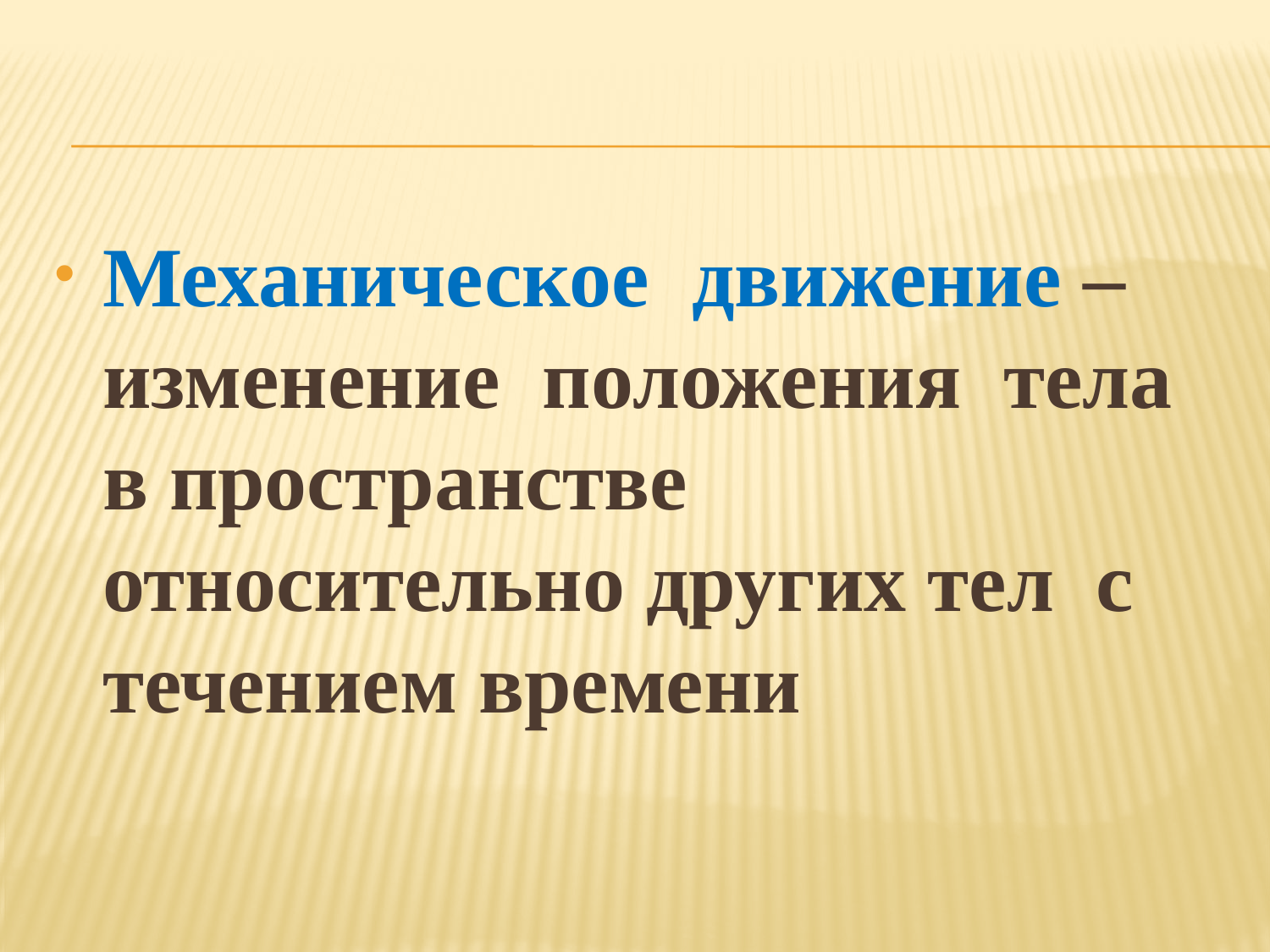

#
Механическое  движение – изменение  положения  тела  в пространстве  относительно других тел  с  течением времени